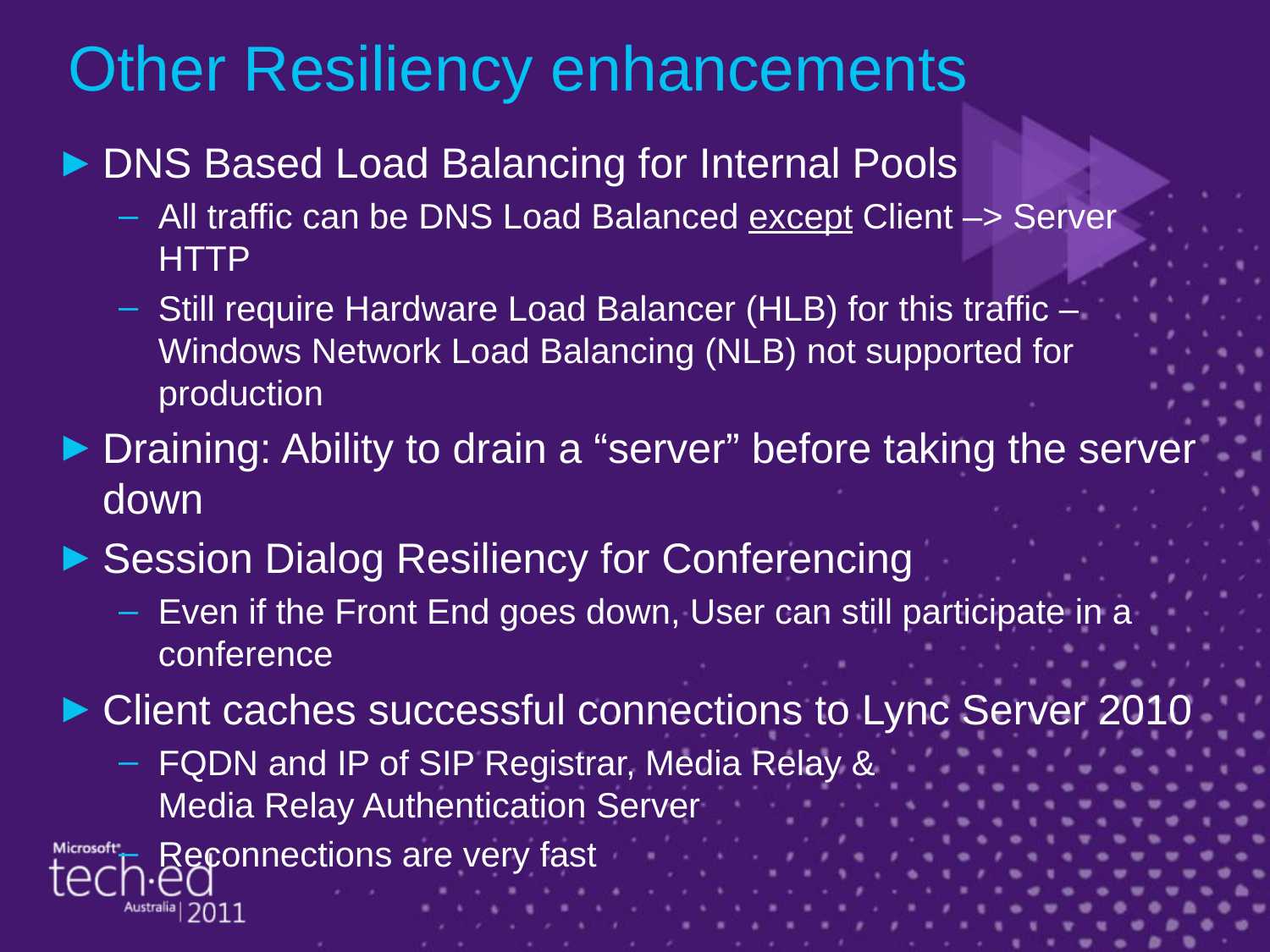

# Other Resiliency enhancements
DNS Based Load Balancing for Internal Pools
All traffic can be DNS Load Balanced except Client –> Server HTTP
Still require Hardware Load Balancer (HLB) for this traffic – Windows Network Load Balancing (NLB) not supported for production
Draining: Ability to drain a “server” before taking the server down
Session Dialog Resiliency for Conferencing
Even if the Front End goes down, User can still participate in a conference
Client caches successful connections to Lync Server 2010
FQDN and IP of SIP Registrar, Media Relay &
Media Relay Authentication Server
Reconnections are very fast